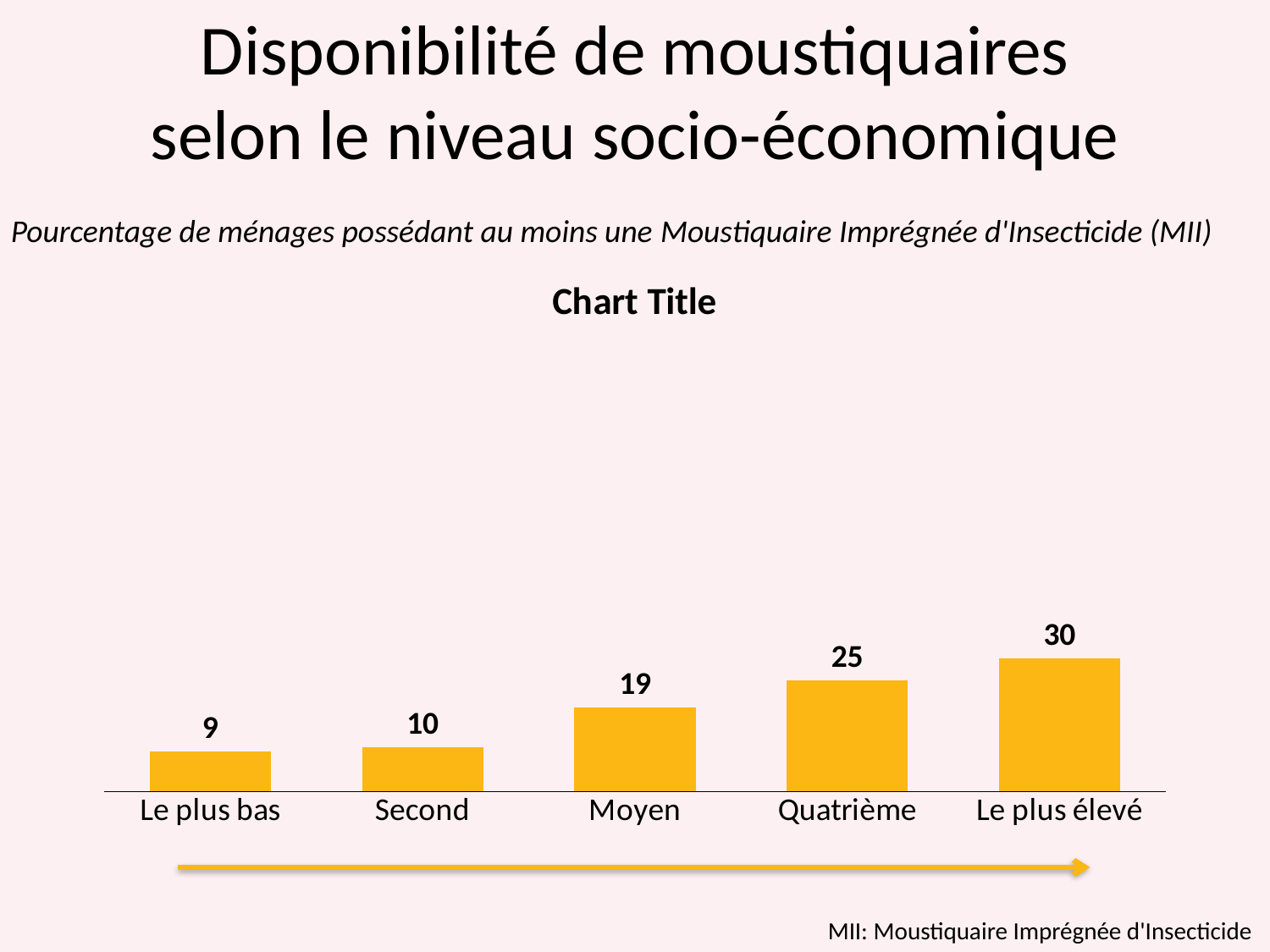

# Disponibilité de moustiquaires selon le niveau socio-économique
Pourcentage de ménages possédant au moins une Moustiquaire Imprégnée d'Insecticide (MII)

### Chart:

| Category |  |
|---|---|
| Le plus bas | 9.0 |
| Second | 10.0 |
| Moyen | 19.0 |
| Quatrième | 25.0 |
| Le plus élevé | 30.0 |
MII: Moustiquaire Imprégnée d'Insecticide